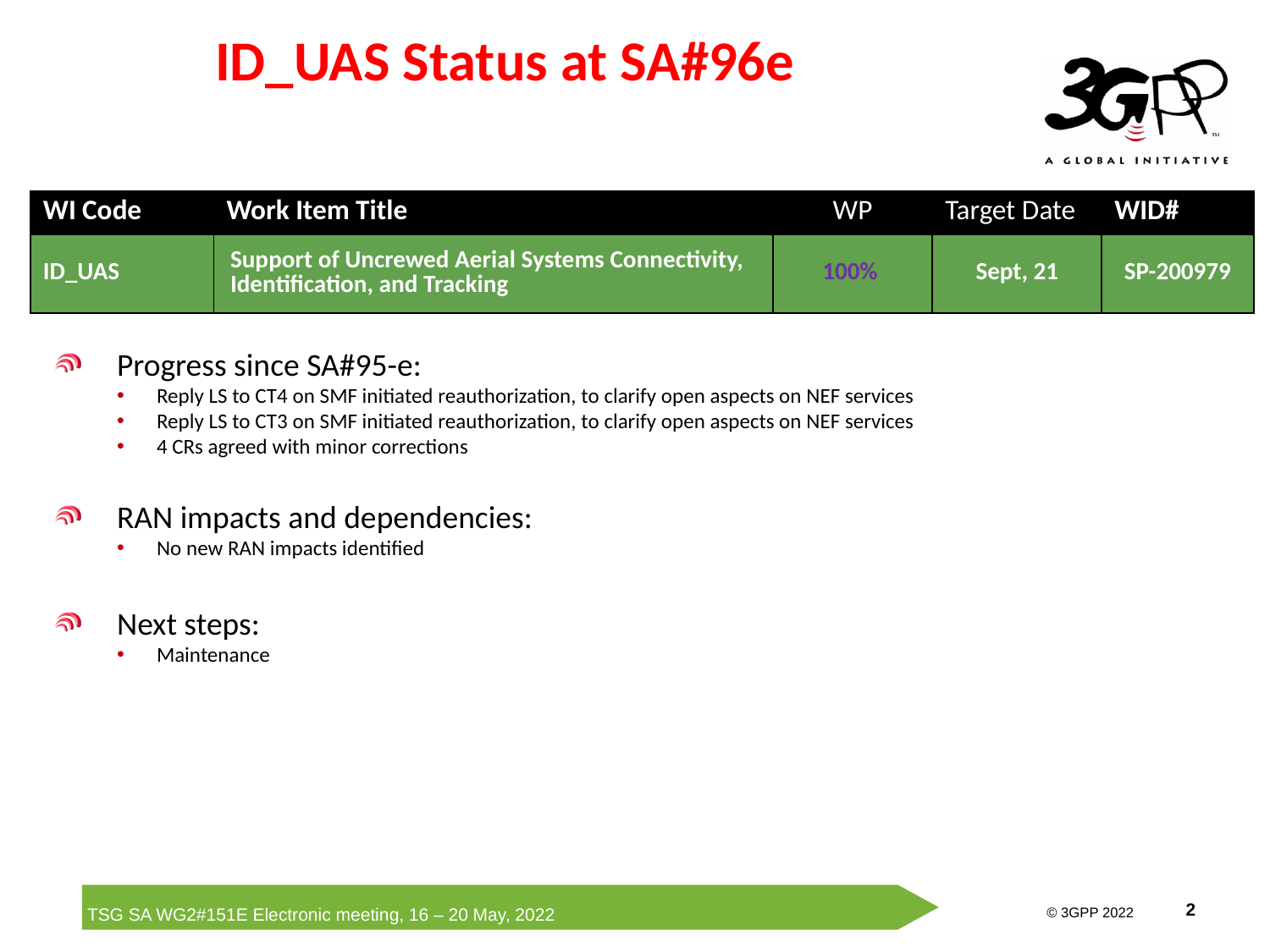

# ID_UAS Status at SA#96e
| WI Code | Work Item Title | WP | Target Date | WID# |
| --- | --- | --- | --- | --- |
| ID\_UAS | Support of Uncrewed Aerial Systems Connectivity, Identification, and Tracking | 100% | Sept, 21 | SP-200979 |
Progress since SA#95-e:
Reply LS to CT4 on SMF initiated reauthorization, to clarify open aspects on NEF services
Reply LS to CT3 on SMF initiated reauthorization, to clarify open aspects on NEF services
4 CRs agreed with minor corrections

RAN impacts and dependencies:
No new RAN impacts identified

Next steps:
Maintenance